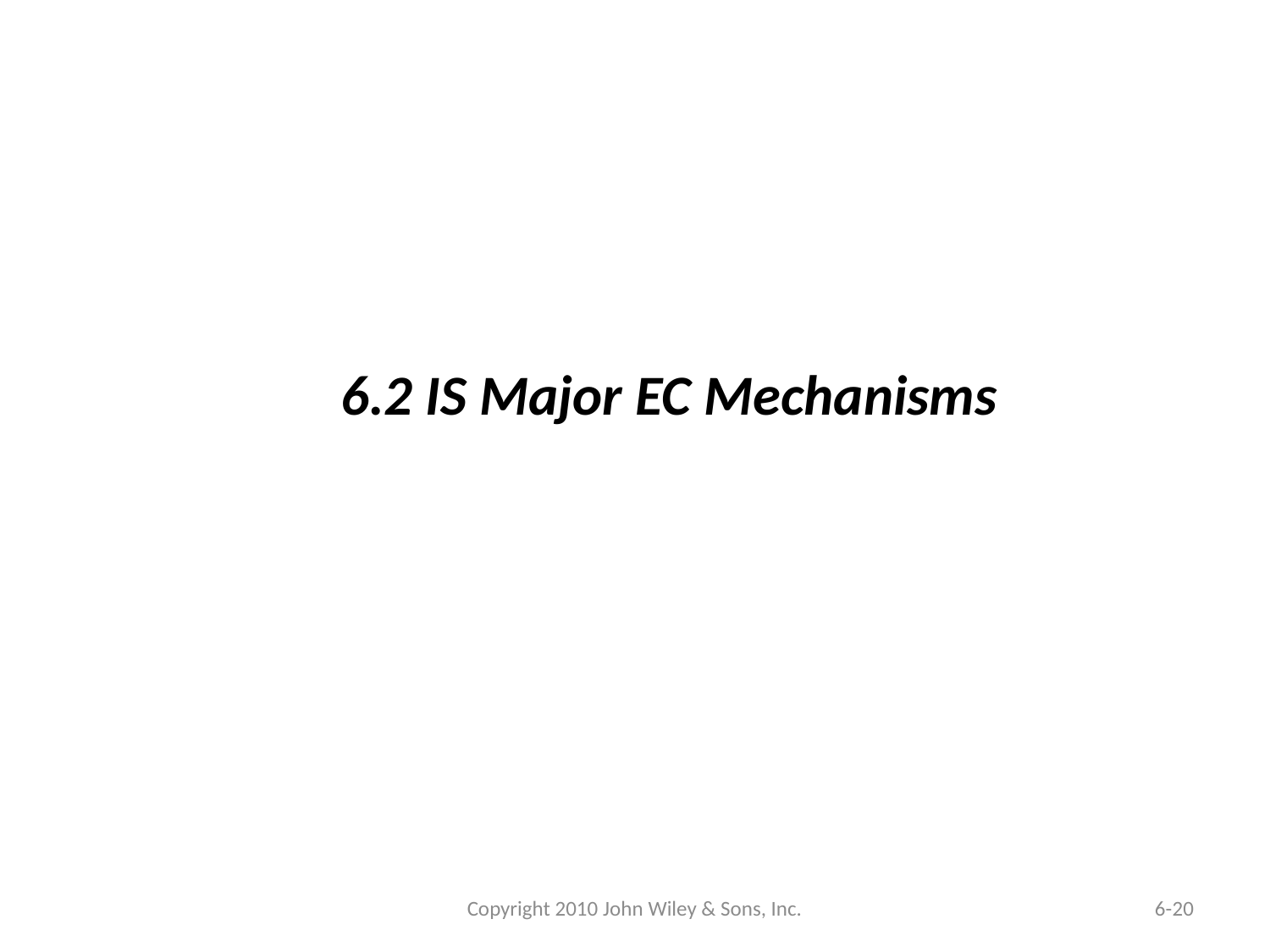

6.2 IS Major EC Mechanisms
Copyright 2010 John Wiley & Sons, Inc.
6-20